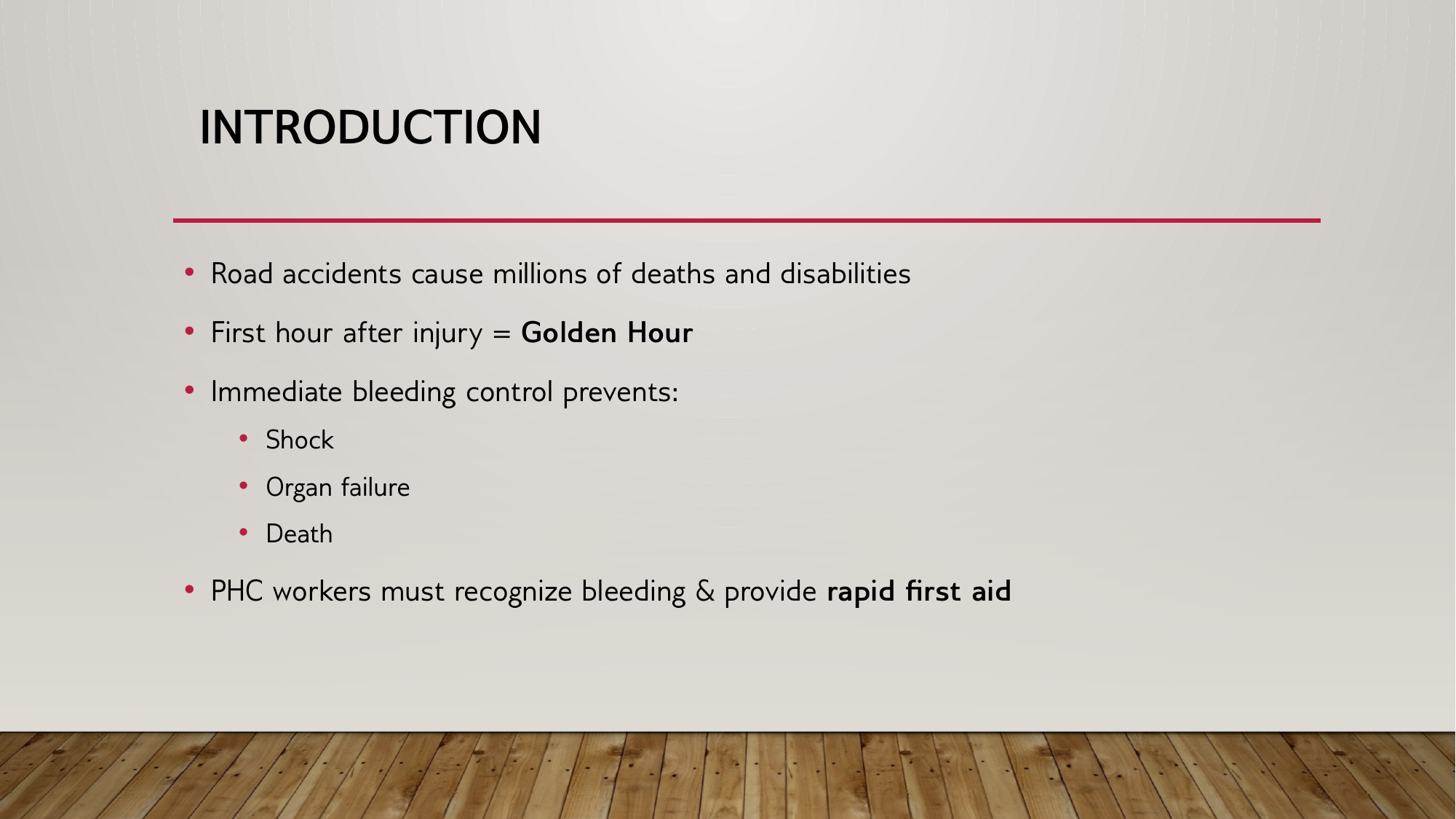

# Introduction
Road accidents cause millions of deaths and disabilities
First hour after injury = Golden Hour
Immediate bleeding control prevents:
Shock
Organ failure
Death
PHC workers must recognize bleeding & provide rapid first aid